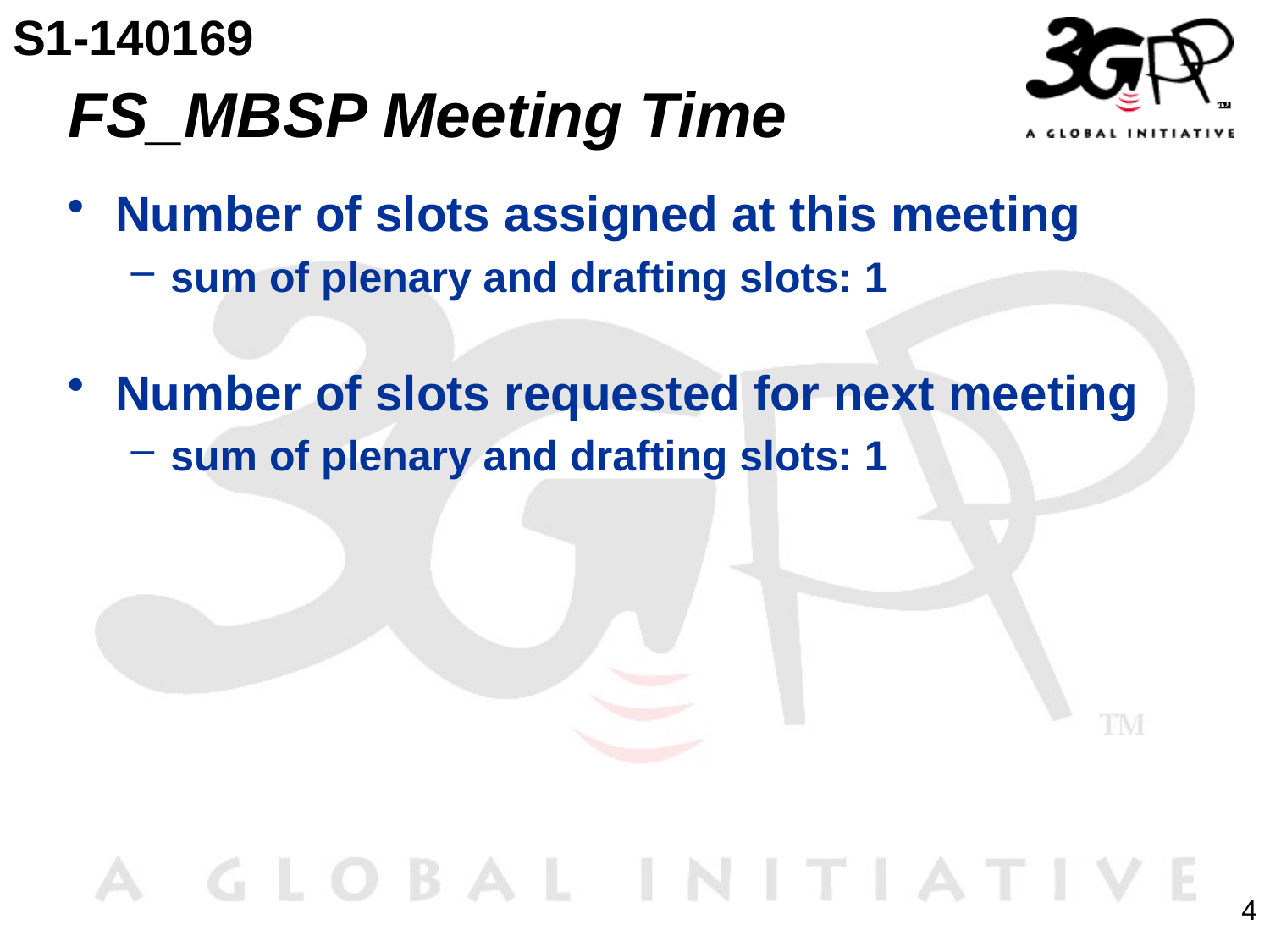

S1-140169
# FS_MBSP Meeting Time
Number of slots assigned at this meeting
sum of plenary and drafting slots: 1
Number of slots requested for next meeting
sum of plenary and drafting slots: 1

4